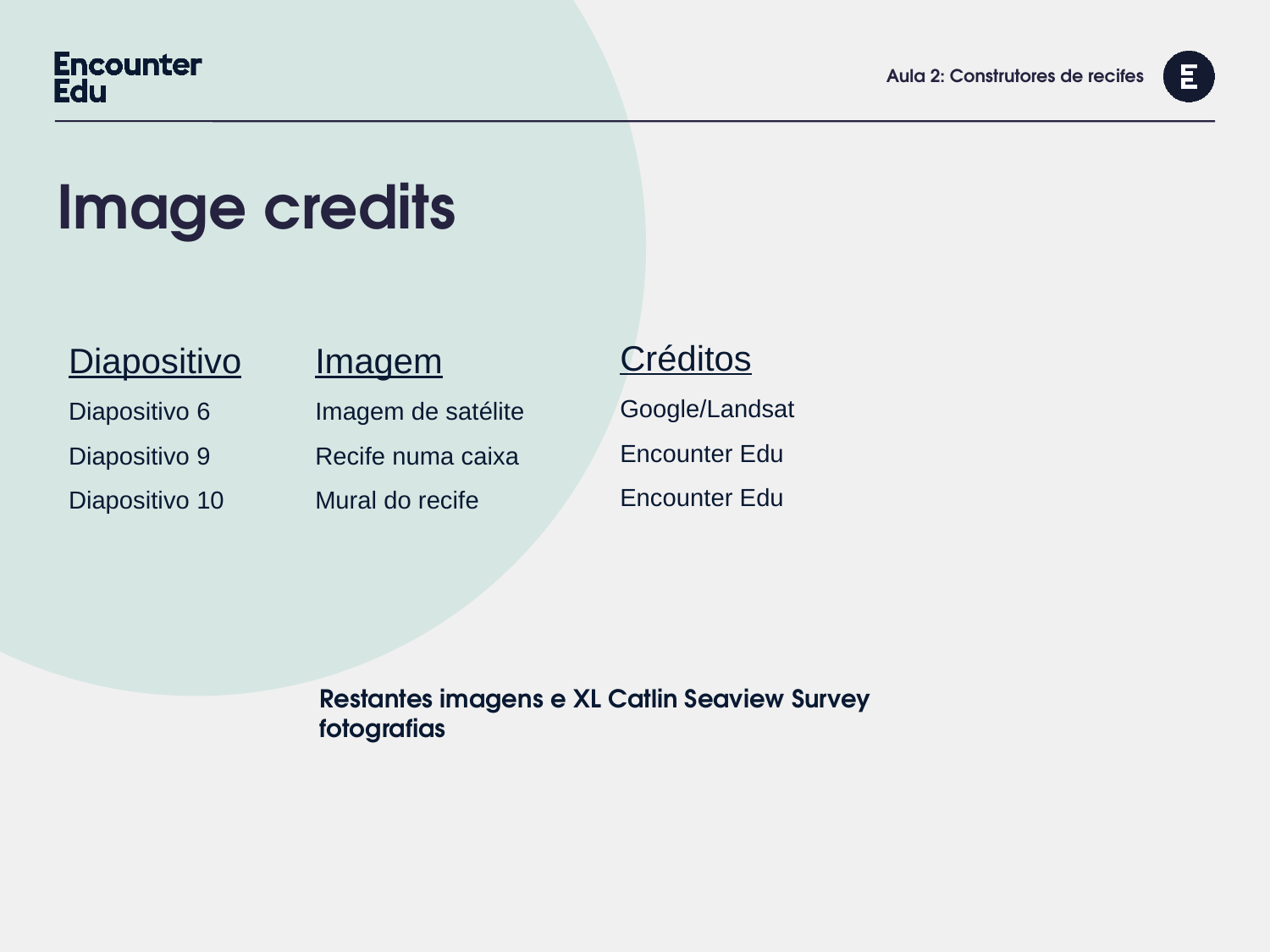

# Aula 2: Construtores de recifes
Créditos
Google/Landsat
Encounter Edu
Encounter Edu
Diapositivo
Diapositivo 6
Diapositivo 9
Diapositivo 10
Imagem
Imagem de satélite
Recife numa caixa
Mural do recife
Restantes imagens e 	XL Catlin Seaview Survey
fotografias